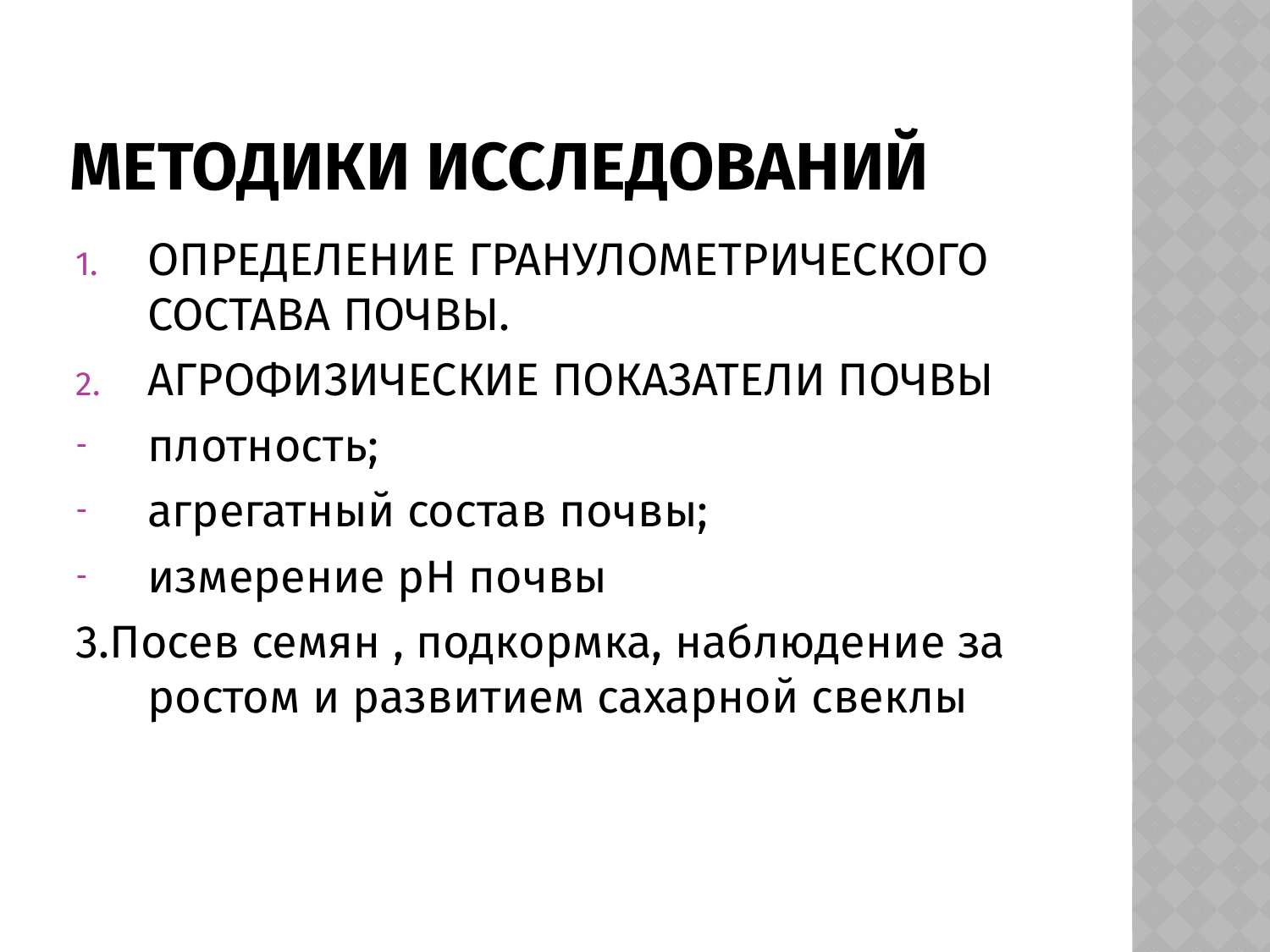

# Методики исследований
ОПРЕДЕЛЕНИЕ ГРАНУЛОМЕТРИЧЕСКОГО СОСТАВА ПОЧВЫ.
АГРОФИЗИЧЕСКИЕ ПОКАЗАТЕЛИ ПОЧВЫ
плотность;
агрегатный состав почвы;
измерение рН почвы
3.Посев семян , подкормка, наблюдение за ростом и развитием сахарной свеклы